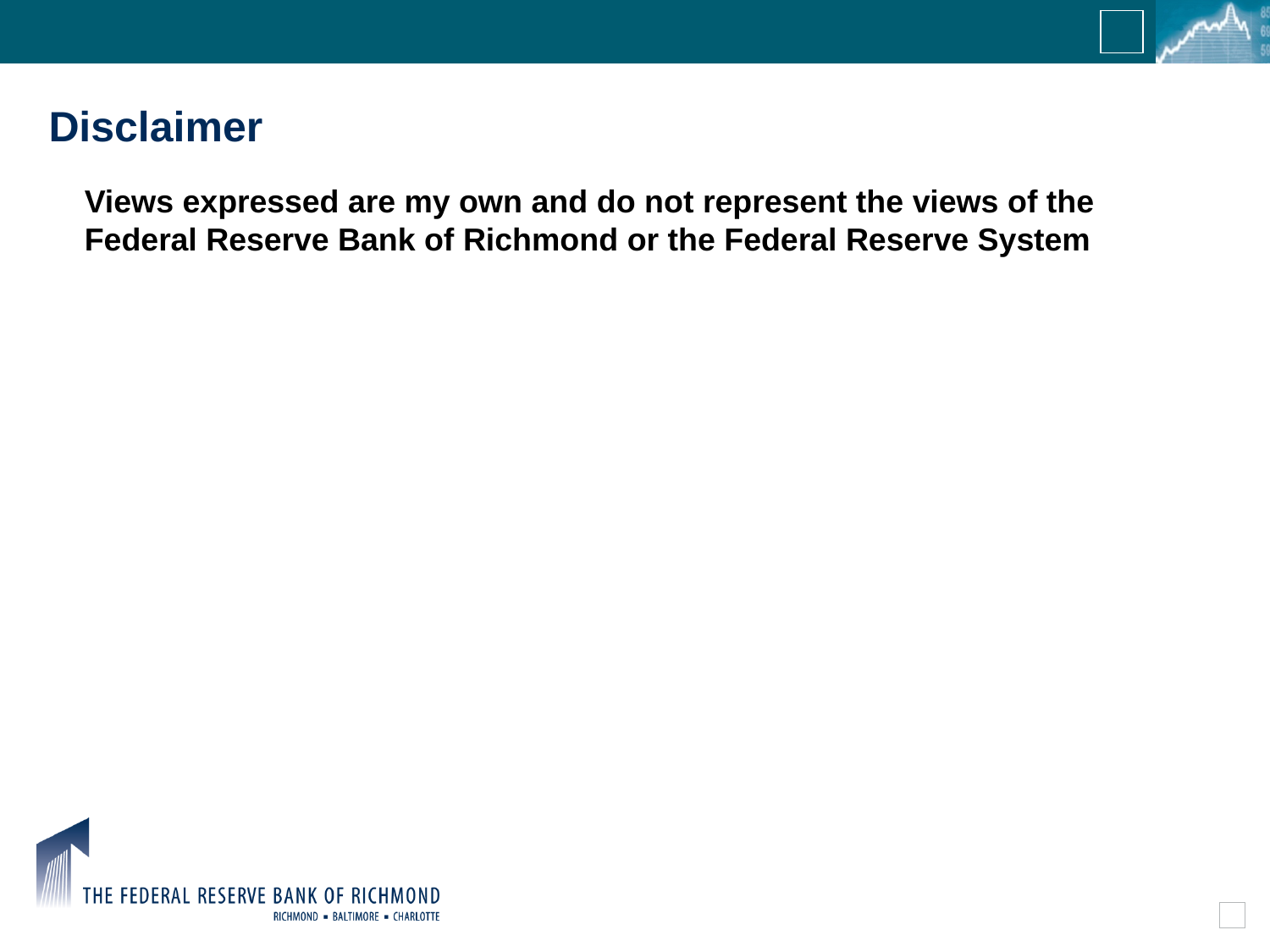

# Disclaimer
Views expressed are my own and do not represent the views of the Federal Reserve Bank of Richmond or the Federal Reserve System